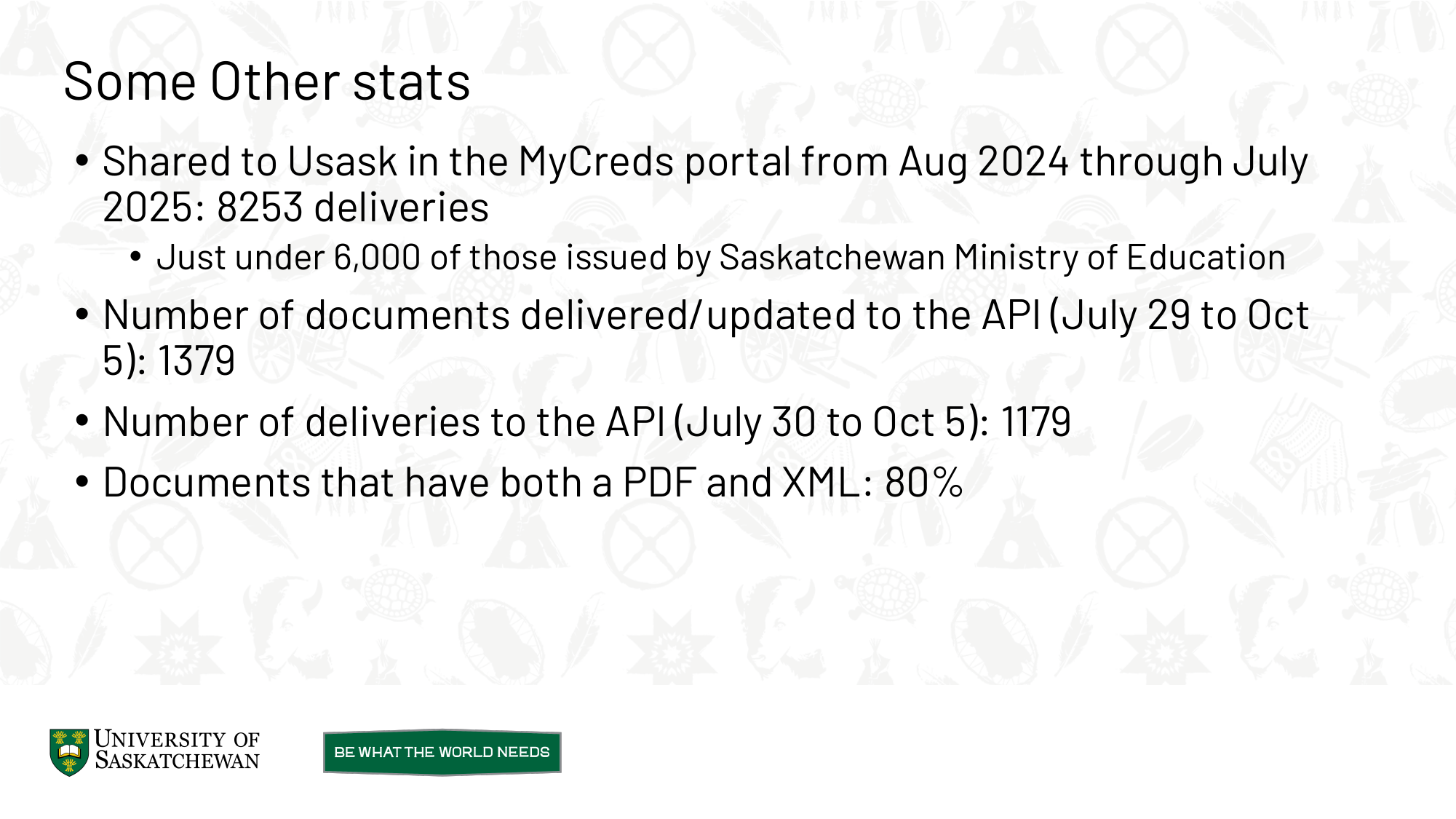

Some Other stats
Shared to Usask in the MyCreds portal from Aug 2024 through July 2025: 8253 deliveries
Just under 6,000 of those issued by Saskatchewan Ministry of Education
Number of documents delivered/updated to the API (July 29 to Oct 5): 1379
Number of deliveries to the API (July 30 to Oct 5): 1179
Documents that have both a PDF and XML: 80%